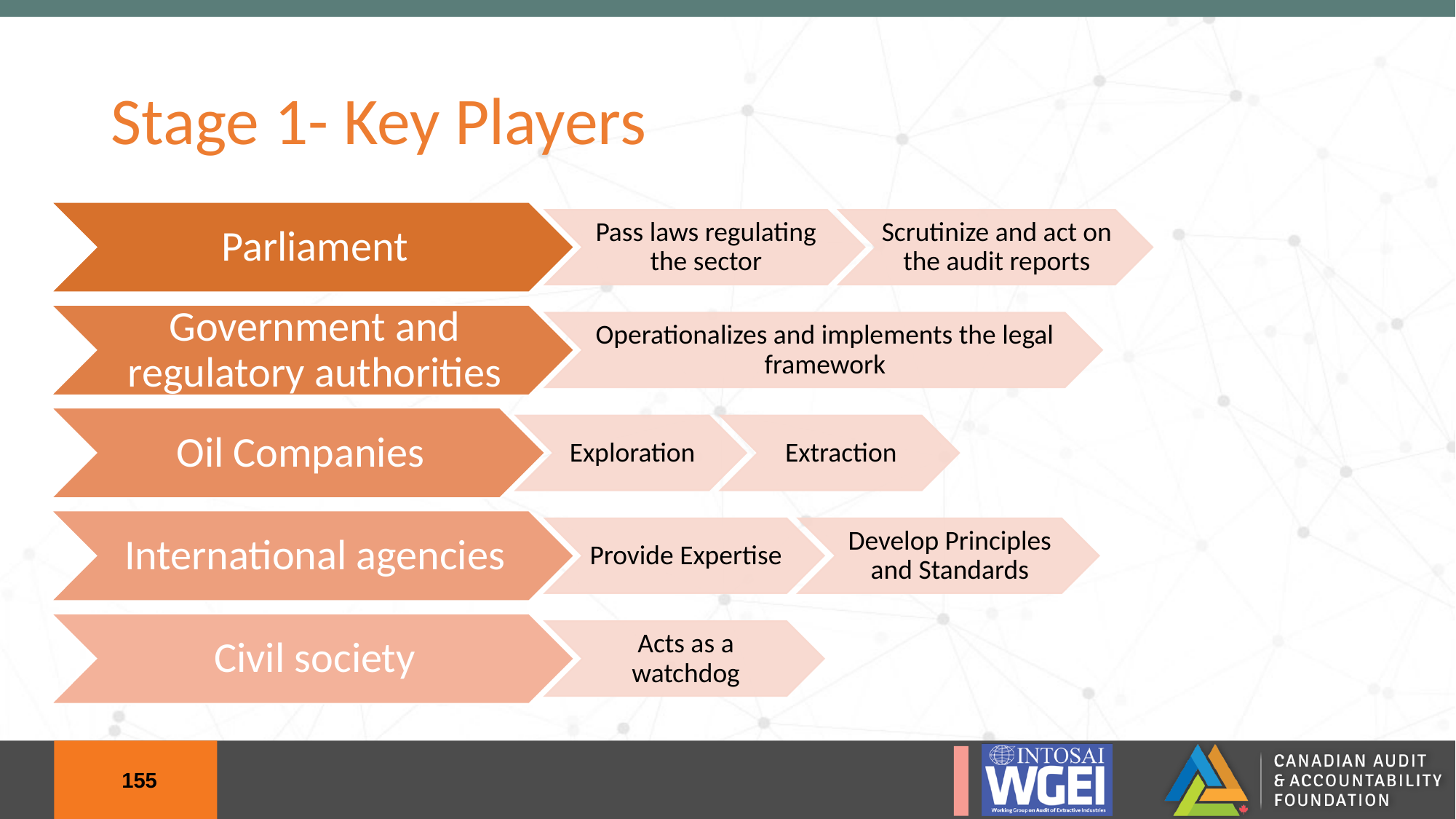

# Stage 1- Key Players
Parliament
Pass laws regulating the sector
Scrutinize and act on the audit reports
Government and regulatory authorities
Operationalizes and implements the legal framework
Oil Companies
Exploration
Extraction
International agencies
Provide Expertise
Develop Principles and Standards
Civil society
Acts as a watchdog